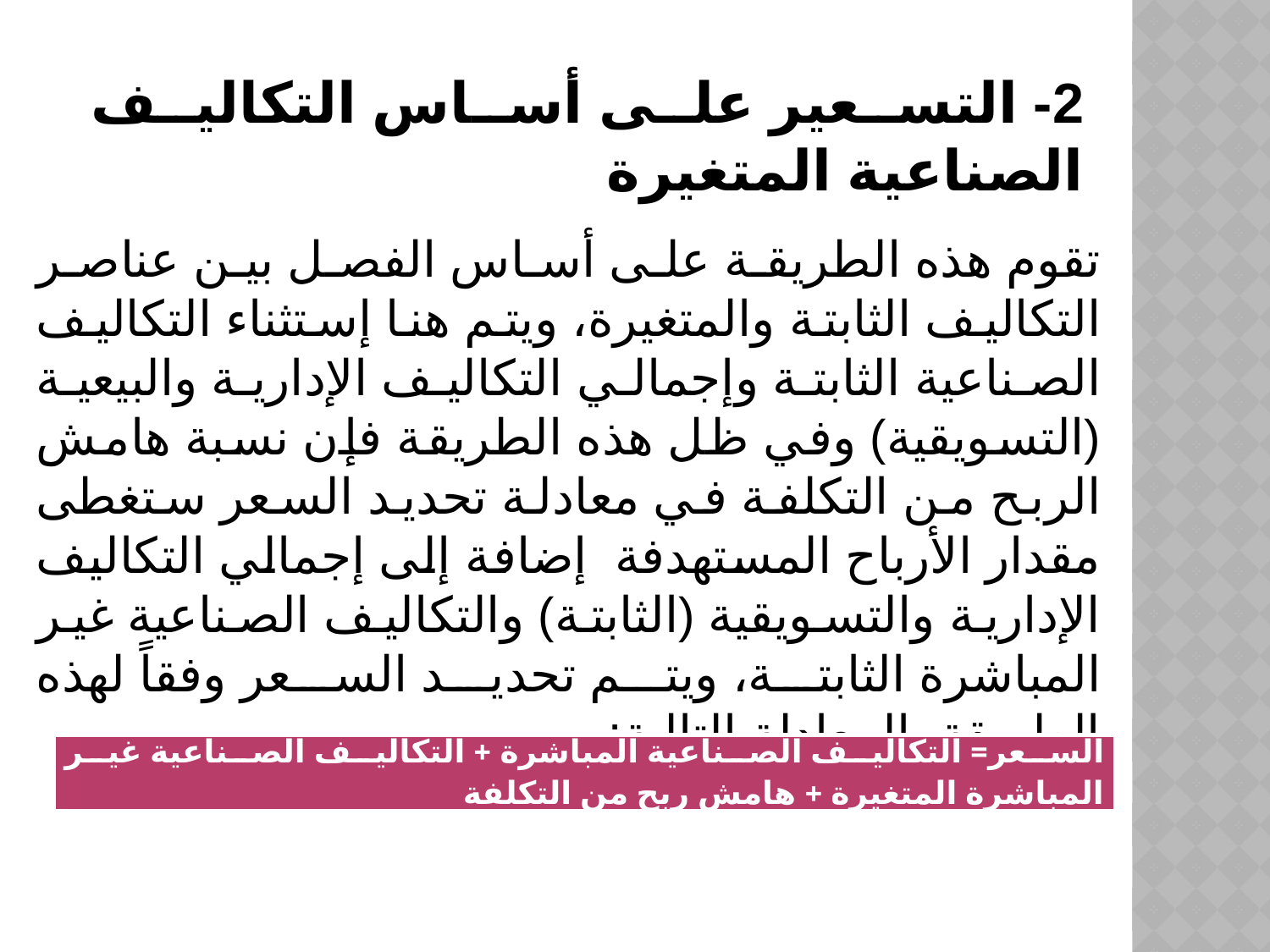

# 2- التسعير على أساس التكاليف الصناعية المتغيرة
تقوم هذه الطريقة على أساس الفصل بين عناصر التكاليف الثابتة والمتغيرة، ويتم هنا إستثناء التكاليف الصناعية الثابتة وإجمالي التكاليف الإدارية والبيعية (التسويقية) وفي ظل هذه الطريقة فإن نسبة هامش الربح من التكلفة في معادلة تحديد السعر ستغطى مقدار الأرباح المستهدفة  إضافة إلى إجمالي التكاليف الإدارية والتسويقية (الثابتة) والتكاليف الصناعية غير المباشرة الثابتة، ويتم تحديد السعر وفقاً لهذه الطريقة بالمعادلة التالية:
| السعر= التكاليف الصناعية المباشرة + التكاليف الصناعية غير المباشرة المتغيرة + هامش ربح من التكلفة |
| --- |